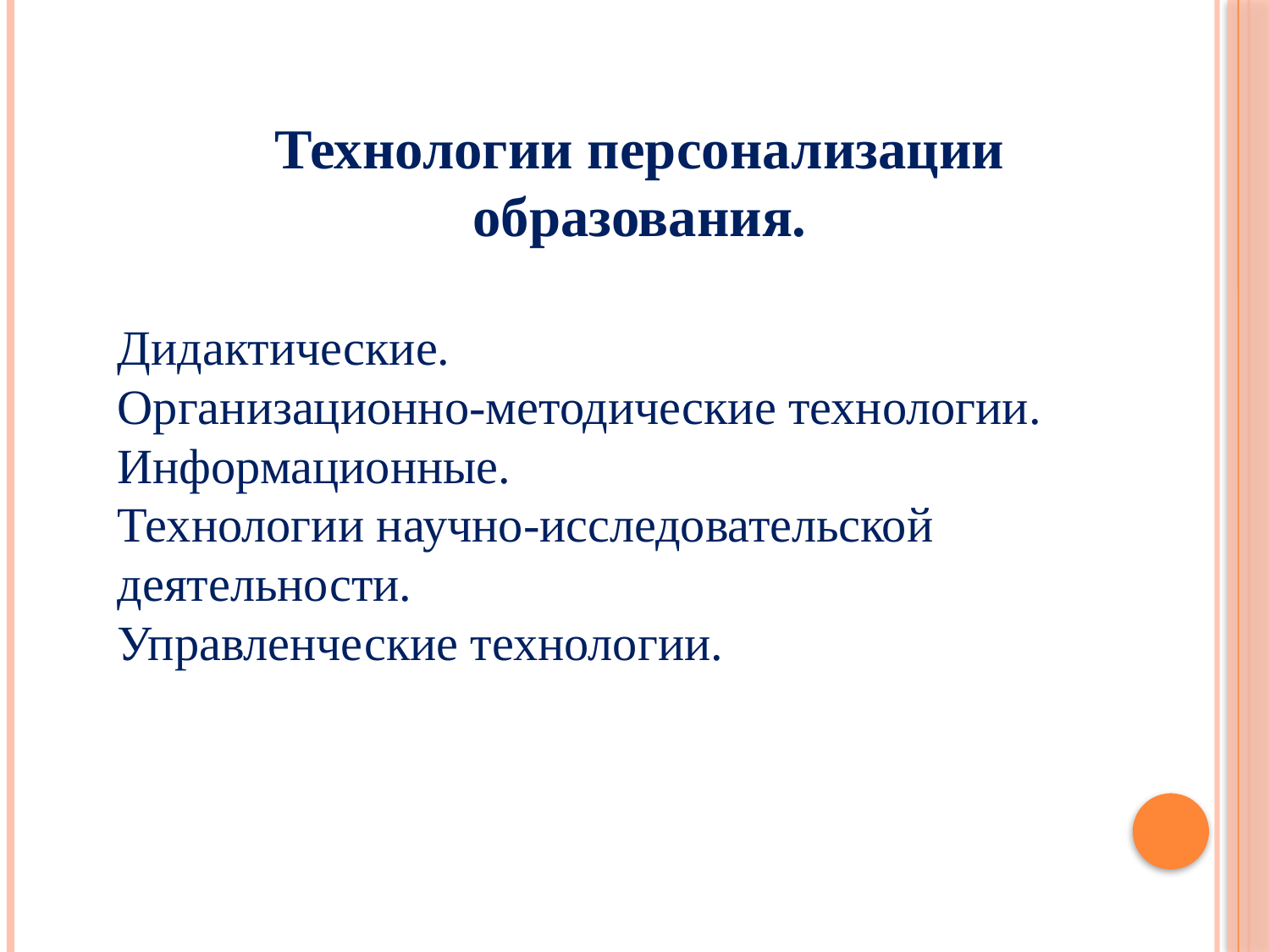

Технологии персонализации образования.

Дидактические.
Организационно‐методические технологии.
Информационные.
Технологии научно‐исследовательской деятельности.
Управленческие технологии.